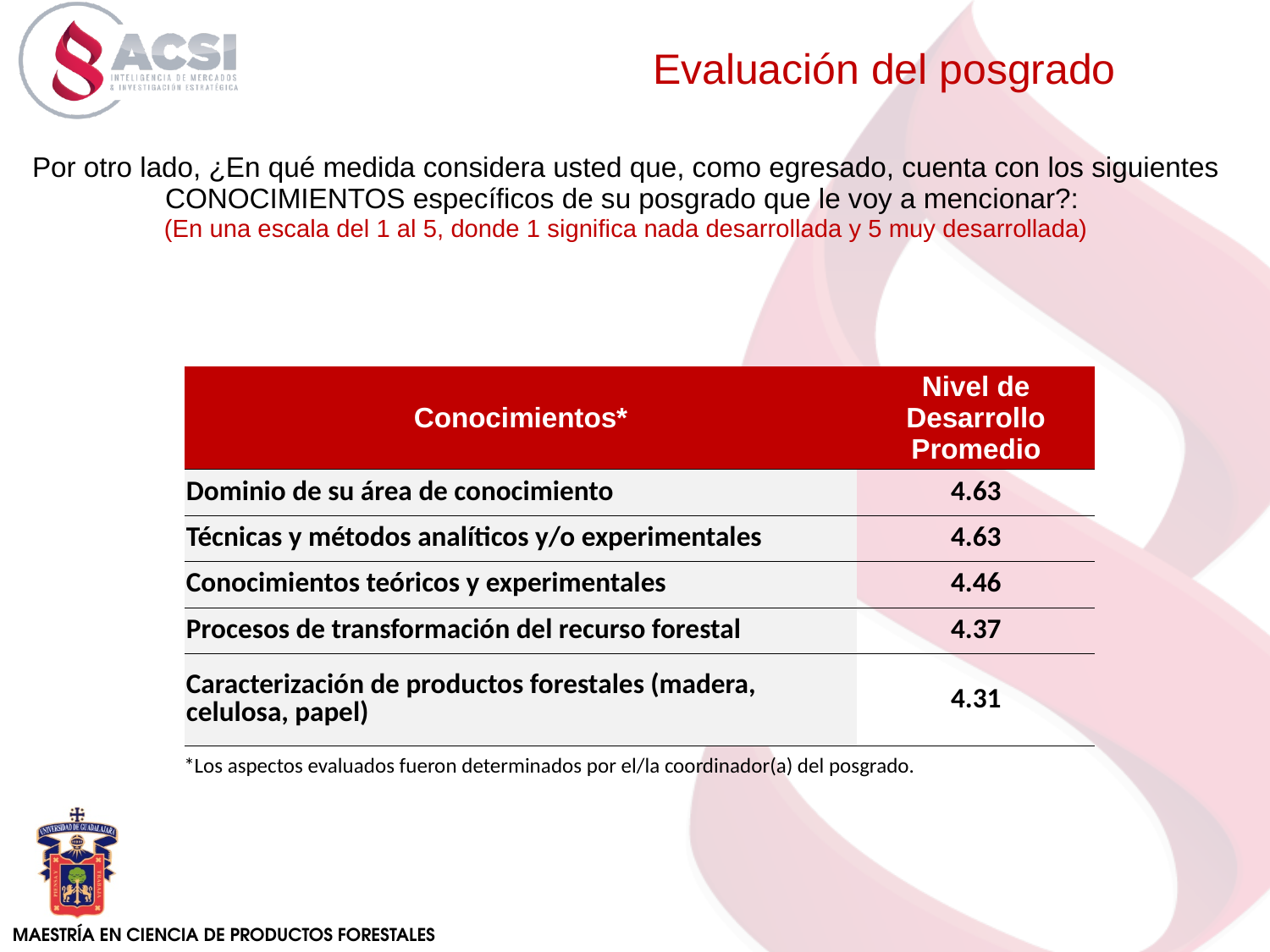

Evaluación del posgrado
Por otro lado, ¿En qué medida considera usted que, como egresado, cuenta con los siguientes CONOCIMIENTOS específicos de su posgrado que le voy a mencionar?:
(En una escala del 1 al 5, donde 1 significa nada desarrollada y 5 muy desarrollada)
| Conocimientos\* | Nivel de Desarrollo Promedio |
| --- | --- |
| Dominio de su área de conocimiento | 4.63 |
| Técnicas y métodos analíticos y/o experimentales | 4.63 |
| Conocimientos teóricos y experimentales | 4.46 |
| Procesos de transformación del recurso forestal | 4.37 |
| Caracterización de productos forestales (madera, celulosa, papel) | 4.31 |
*Los aspectos evaluados fueron determinados por el/la coordinador(a) del posgrado.